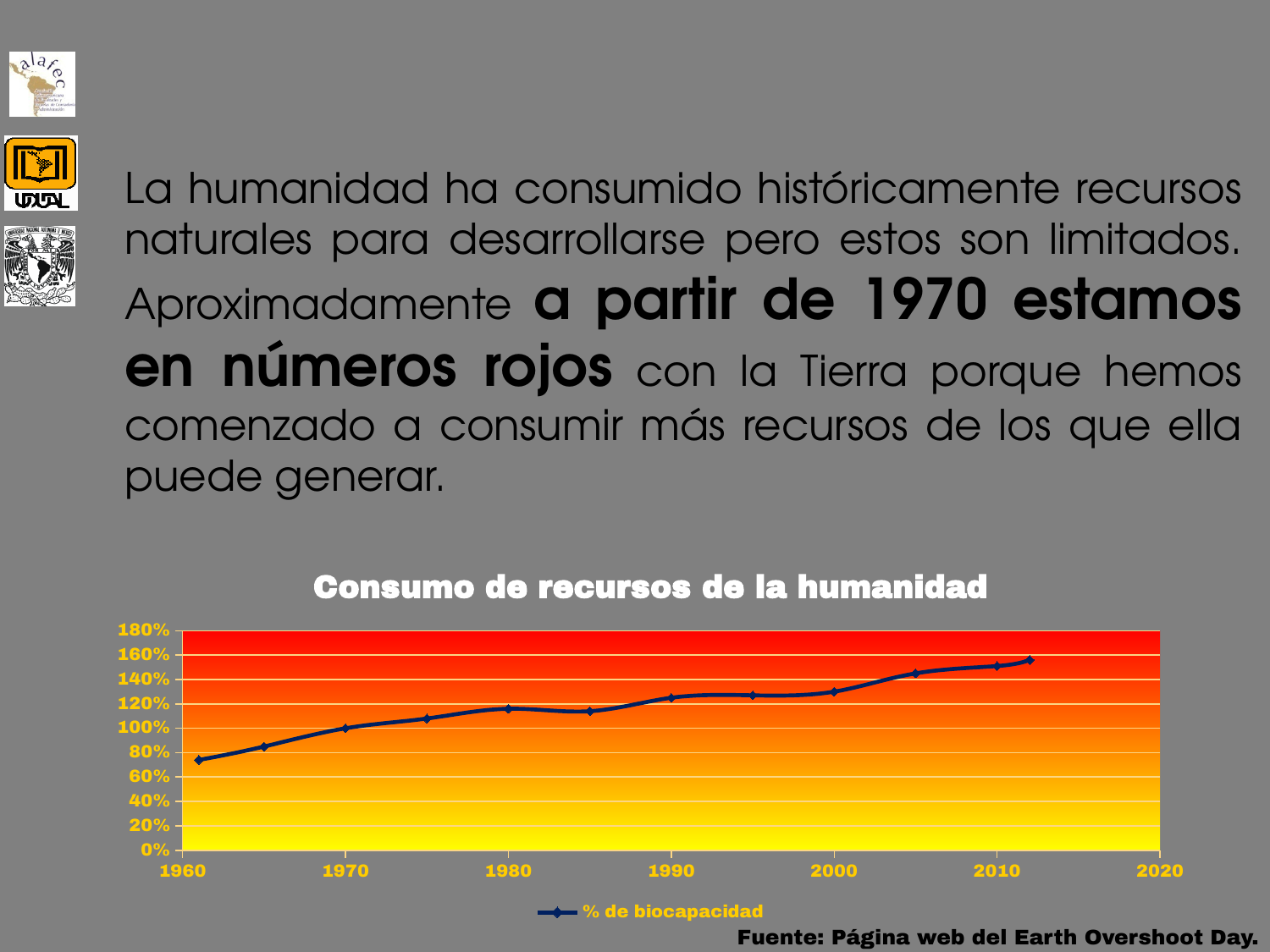

La humanidad ha consumido históricamente recursos naturales para desarrollarse pero estos son limitados. Aproximadamente a partir de 1970 estamos en números rojos con la Tierra porque hemos comenzado a consumir más recursos de los que ella puede generar.

### Chart: Consumo de recursos de la humanidad

| Category | % de biocapacidad |
|---|---|
Fuente: Página web del Earth Overshoot Day.